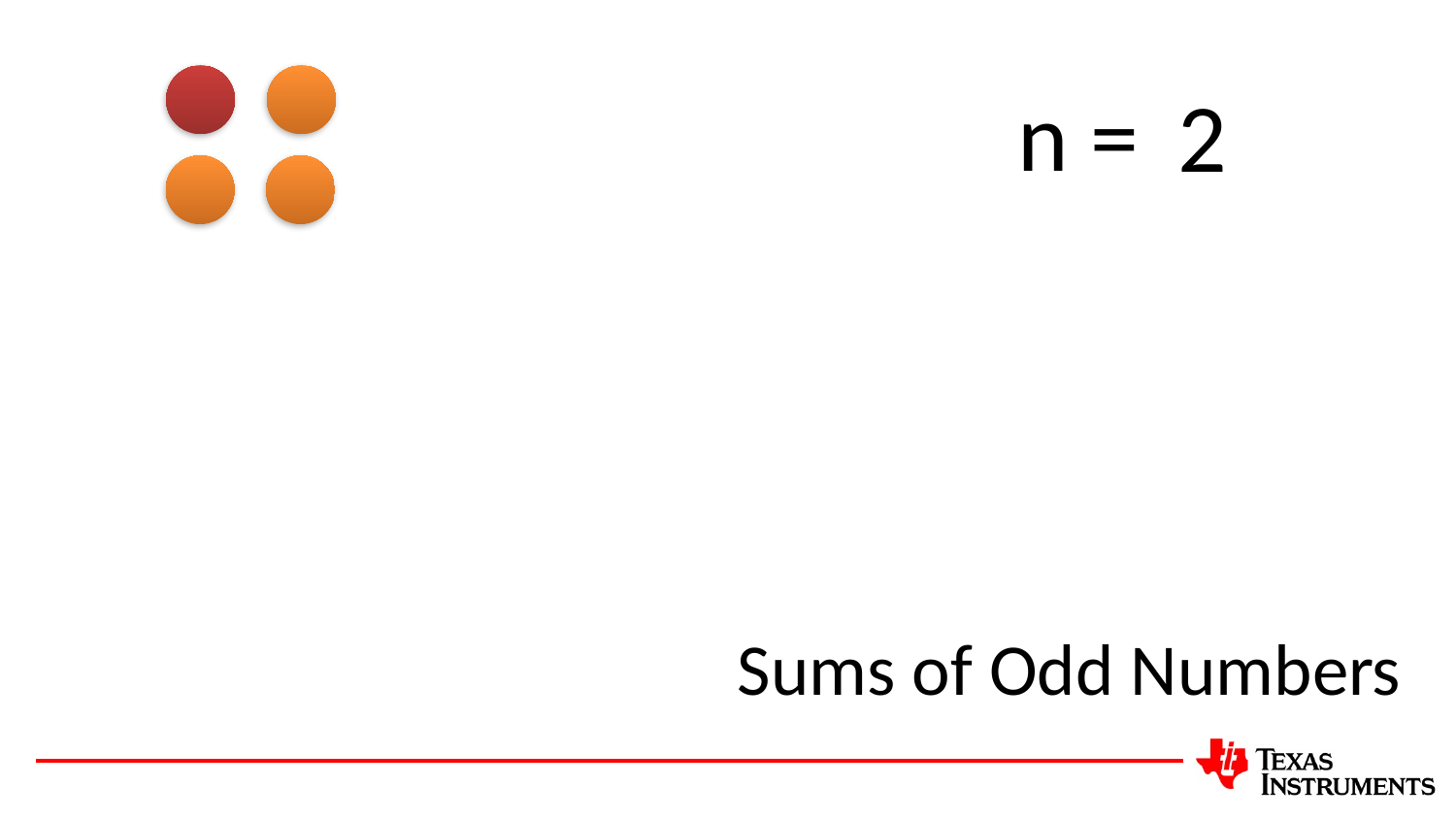

n =
2

Sums of Odd Numbers